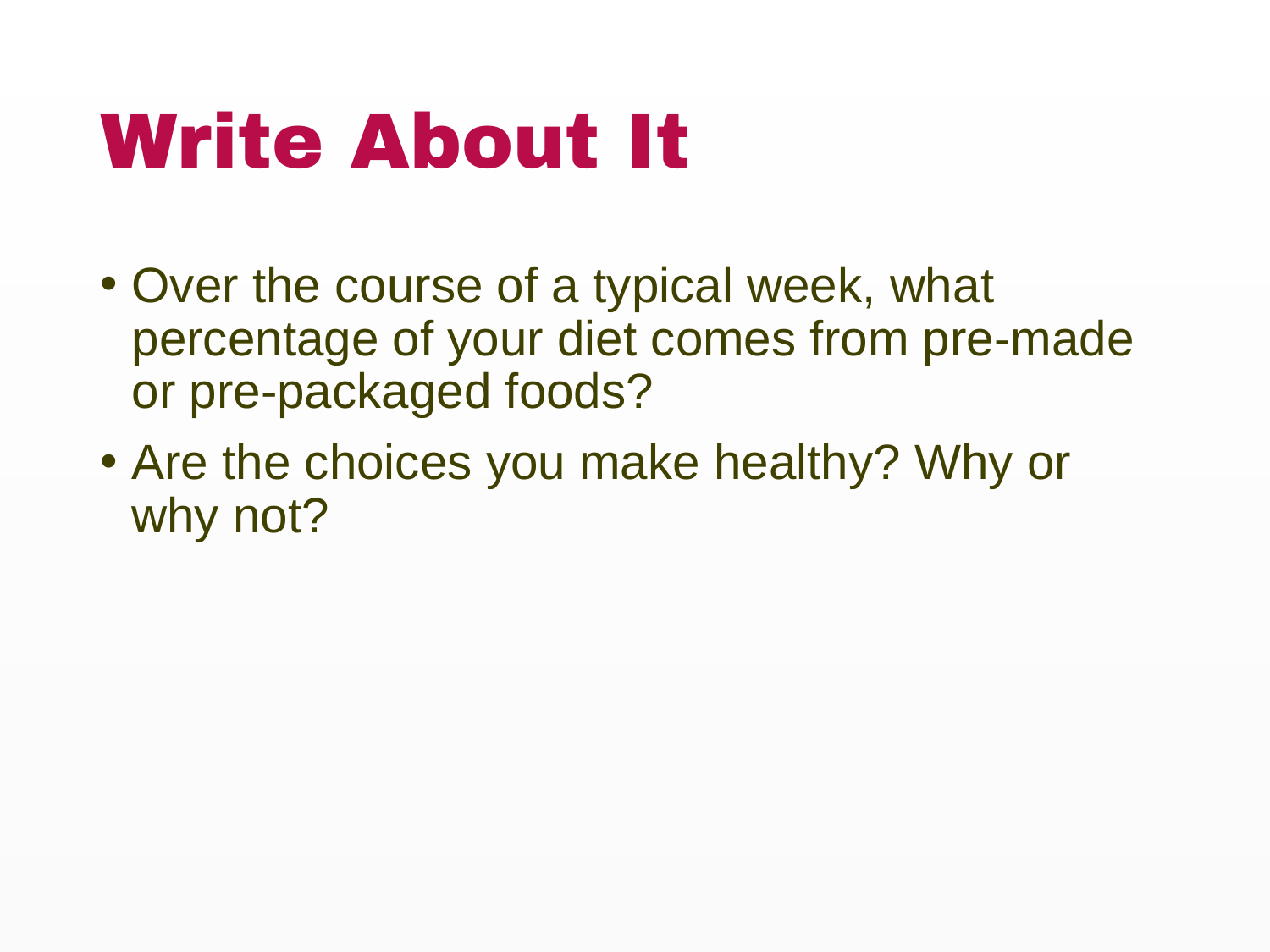

# Write About It
Over the course of a typical week, what percentage of your diet comes from pre-made or pre-packaged foods?
Are the choices you make healthy? Why or why not?